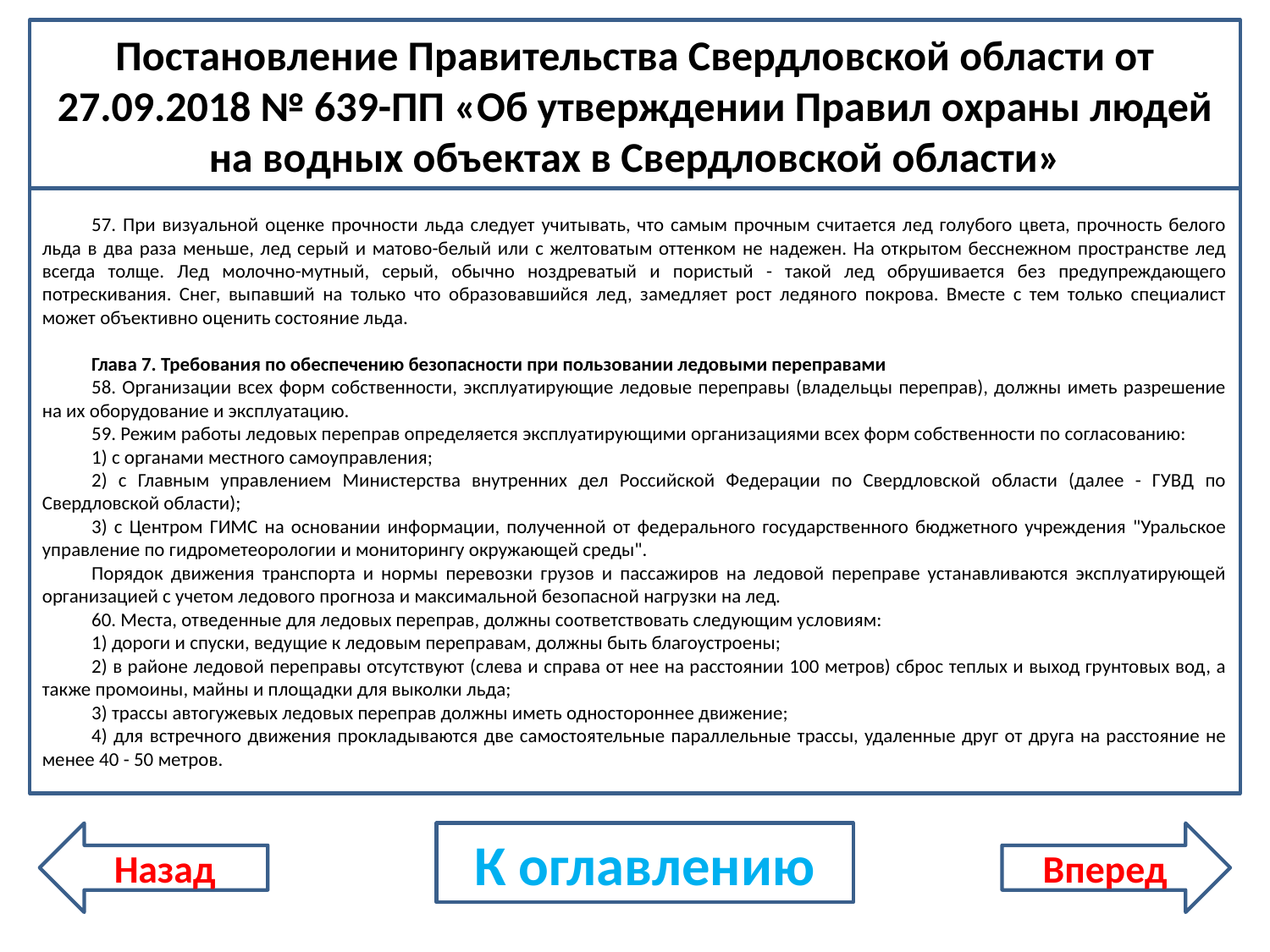

Постановление Правительства Свердловской области от 27.09.2018 № 639-ПП «Об утверждении Правил охраны людей на водных объектах в Свердловской области»
57. При визуальной оценке прочности льда следует учитывать, что самым прочным считается лед голубого цвета, прочность белого льда в два раза меньше, лед серый и матово-белый или с желтоватым оттенком не надежен. На открытом бесснежном пространстве лед всегда толще. Лед молочно-мутный, серый, обычно ноздреватый и пористый - такой лед обрушивается без предупреждающего потрескивания. Снег, выпавший на только что образовавшийся лед, замедляет рост ледяного покрова. Вместе с тем только специалист может объективно оценить состояние льда.

Глава 7. Требования по обеспечению безопасности при пользовании ледовыми переправами
58. Организации всех форм собственности, эксплуатирующие ледовые переправы (владельцы переправ), должны иметь разрешение на их оборудование и эксплуатацию.
59. Режим работы ледовых переправ определяется эксплуатирующими организациями всех форм собственности по согласованию:
1) с органами местного самоуправления;
2) с Главным управлением Министерства внутренних дел Российской Федерации по Свердловской области (далее - ГУВД по Свердловской области);
3) с Центром ГИМС на основании информации, полученной от федерального государственного бюджетного учреждения "Уральское управление по гидрометеорологии и мониторингу окружающей среды".
Порядок движения транспорта и нормы перевозки грузов и пассажиров на ледовой переправе устанавливаются эксплуатирующей организацией с учетом ледового прогноза и максимальной безопасной нагрузки на лед.
60. Места, отведенные для ледовых переправ, должны соответствовать следующим условиям:
1) дороги и спуски, ведущие к ледовым переправам, должны быть благоустроены;
2) в районе ледовой переправы отсутствуют (слева и справа от нее на расстоянии 100 метров) сброс теплых и выход грунтовых вод, а также промоины, майны и площадки для выколки льда;
3) трассы автогужевых ледовых переправ должны иметь одностороннее движение;
4) для встречного движения прокладываются две самостоятельные параллельные трассы, удаленные друг от друга на расстояние не менее 40 - 50 метров.
Назад
К оглавлению
Вперед